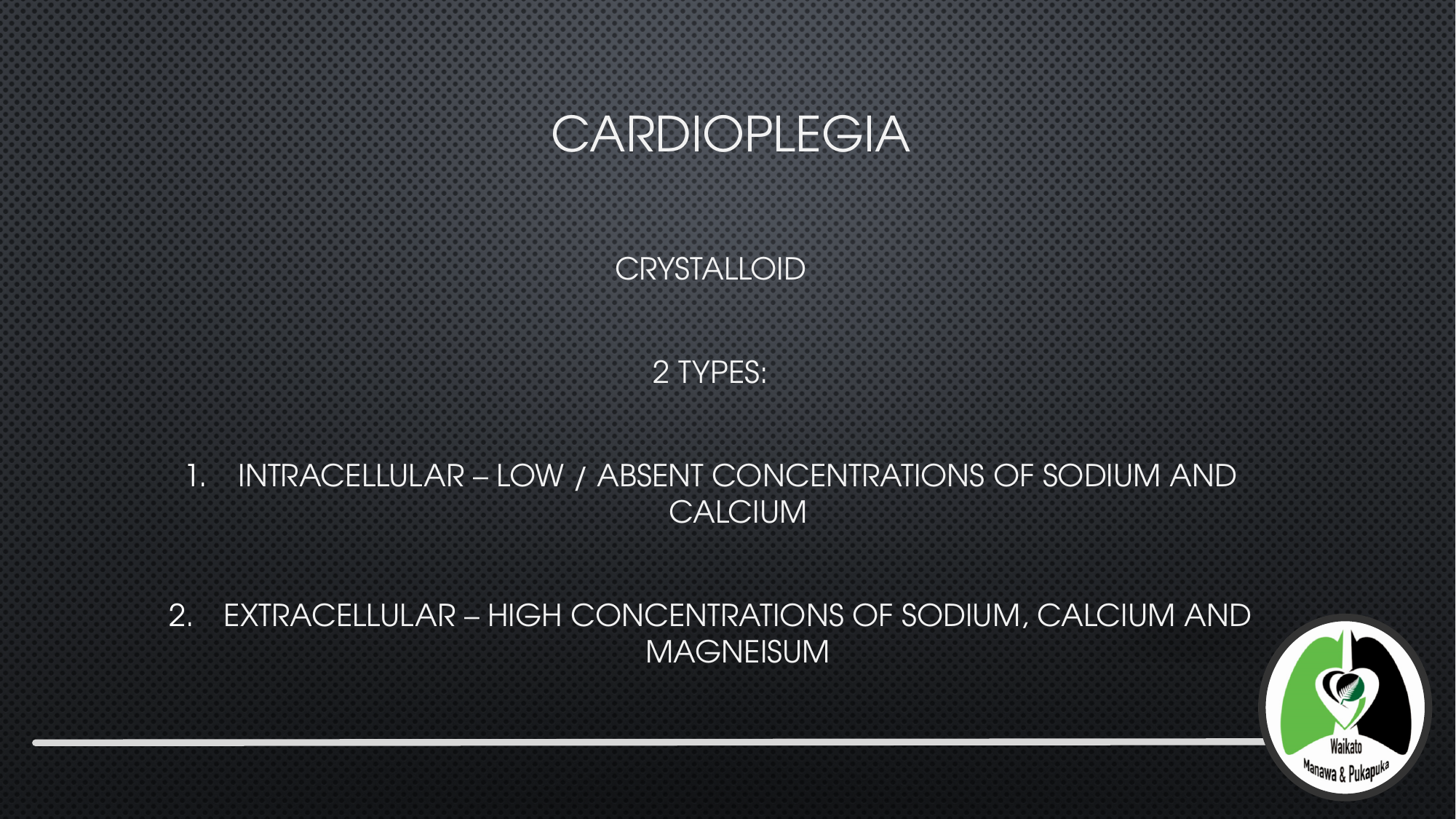

# Cardioplegia

CRYSTALLOID

2 TYPES:

INTRACELLULAR – LOW / ABSENT CONCENTRATIONS OF SODIUM AND CALCIUM

EXTRACELLULAR – HIGH CONCENTRATIONS OF SODIUM, CALCIUM AND MAGNEISUM